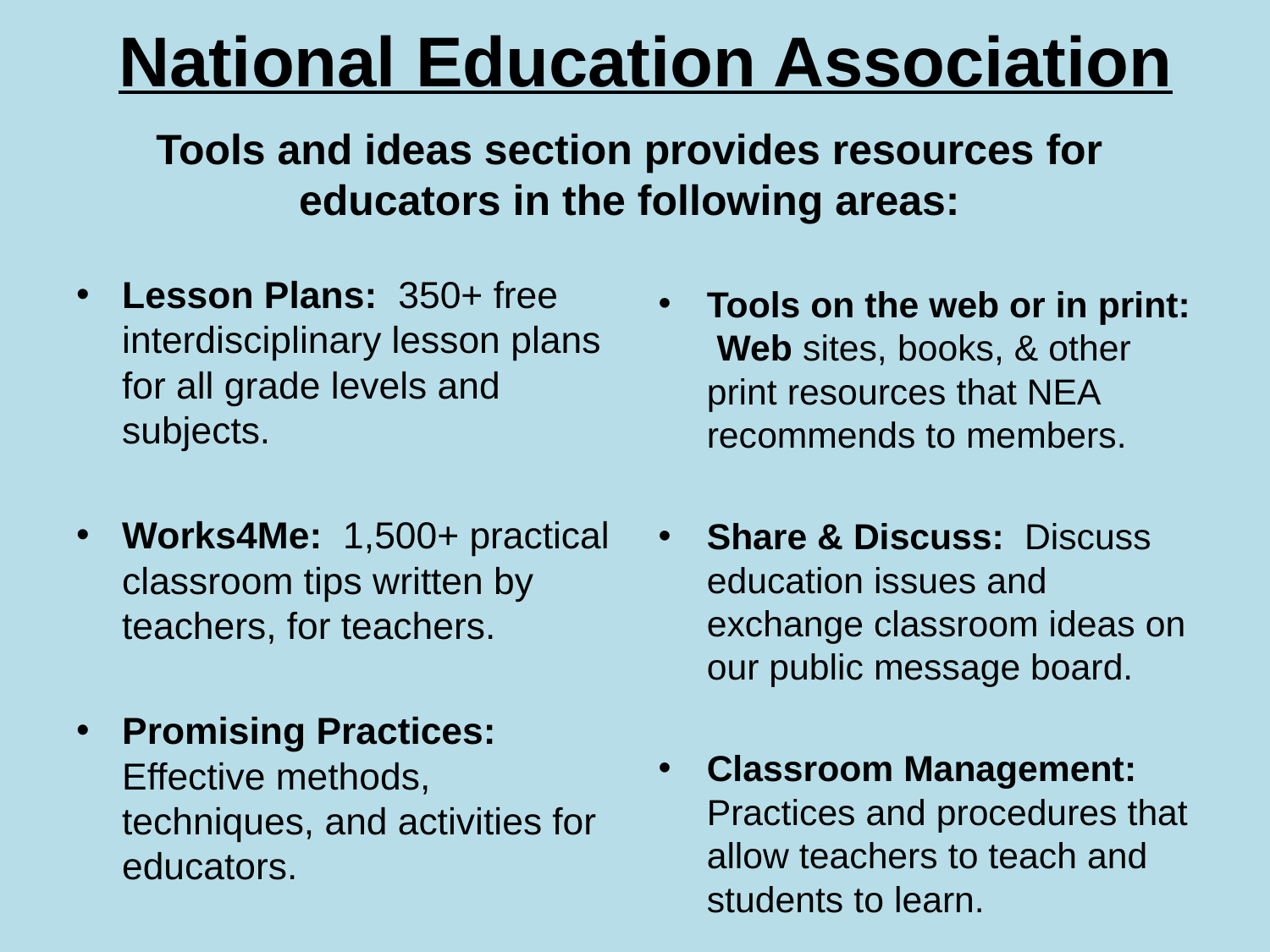

# National Education Association
Tools and ideas section provides resources for educators in the following areas:
Lesson Plans:  350+ free interdisciplinary lesson plans for all grade levels and subjects.

Works4Me:  1,500+ practical classroom tips written by teachers, for teachers.

Promising Practices:  Effective methods, techniques, and activities for educators.

Tools on the web or in print:  Web sites, books, & other print resources that NEA recommends to members.

Share & Discuss:  Discuss education issues and exchange classroom ideas on our public message board.

Classroom Management:  Practices and procedures that allow teachers to teach and students to learn.